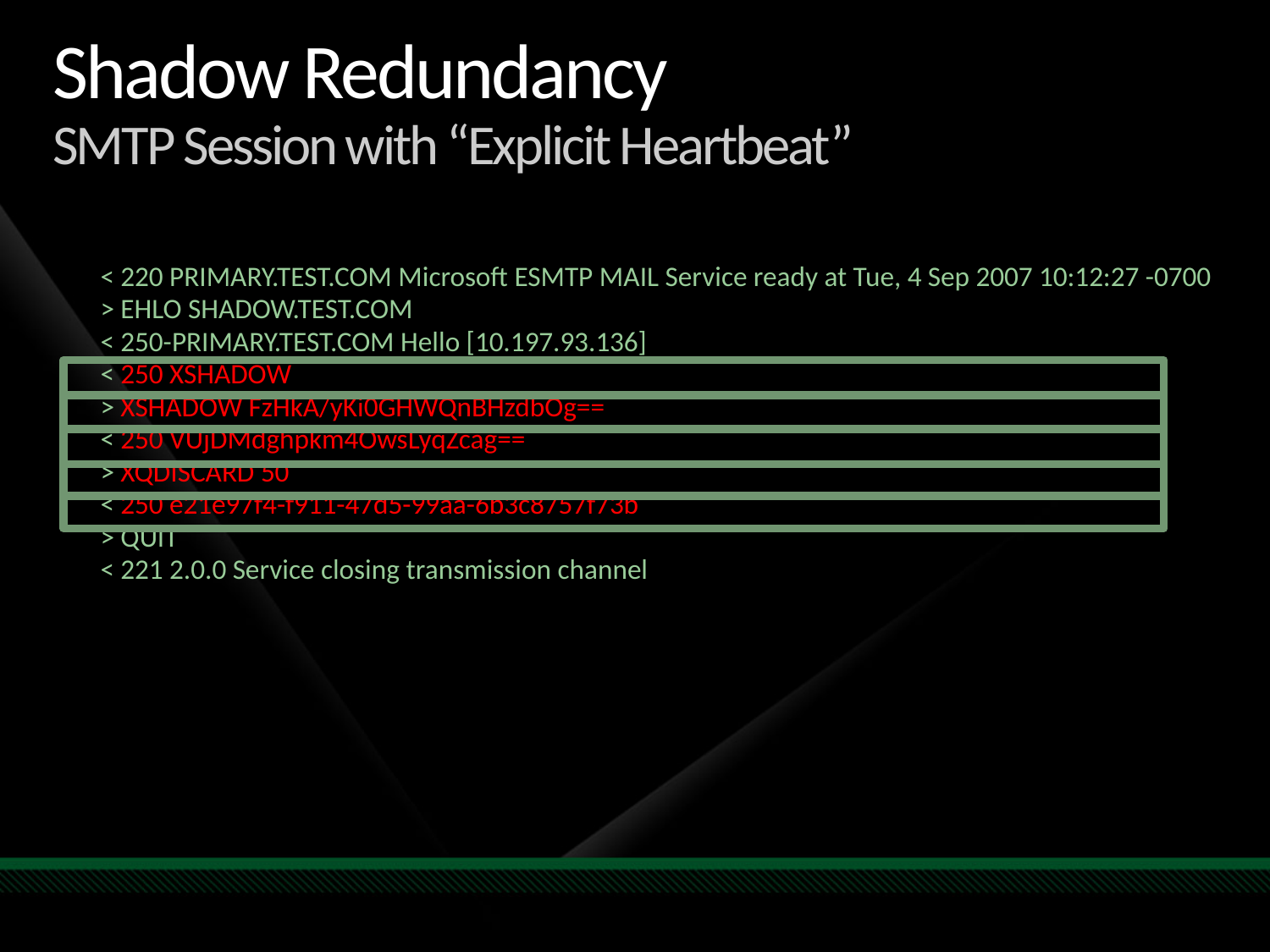

# Shadow Redundancy SMTP Session with “Explicit Heartbeat”
< 220 PRIMARY.TEST.COM Microsoft ESMTP MAIL Service ready at Tue, 4 Sep 2007 10:12:27 -0700
> EHLO SHADOW.TEST.COM
< 250-PRIMARY.TEST.COM Hello [10.197.93.136]
< 250 XSHADOW
> XSHADOW FzHkA/yKi0GHWQnBHzdbOg==
< 250 VUjDMdghpkm4OwsLyqZcag==
> XQDISCARD 50
< 250 e21e97f4-f911-47d5-99aa-6b3c8757f73b
> QUIT
< 221 2.0.0 Service closing transmission channel